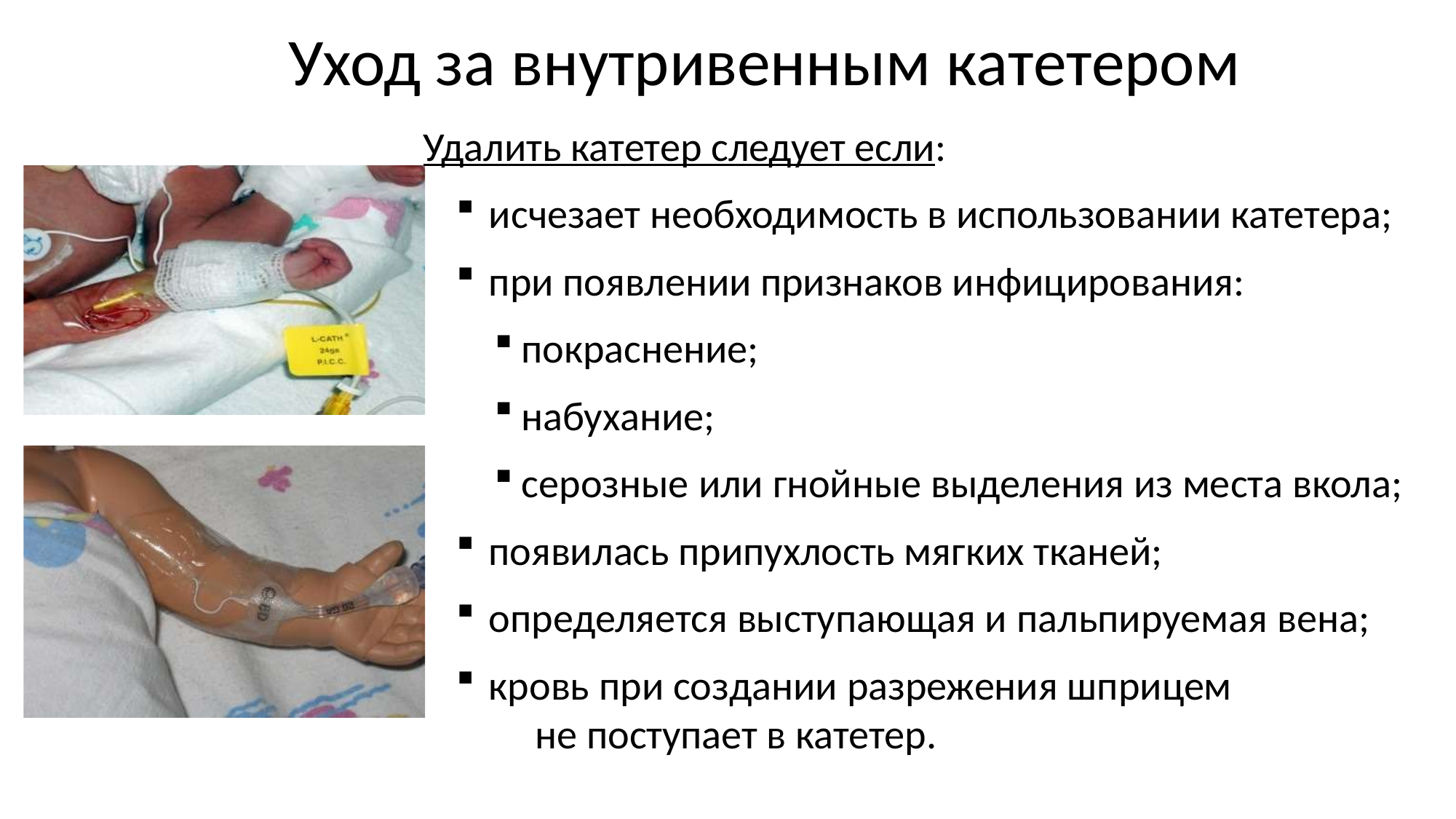

# Уход за внутривенным катетером

Удалить катетер следует если:
исчезает необходимость в использовании катетера;
при появлении признаков инфицирования:
покраснение;
набухание;
серозные или гнойные выделения из места вкола;
появилась припухлость мягких тканей;
определяется выступающая и пальпируемая вена;
кровь при создании разрежения шприцем                         не поступает в катетер.